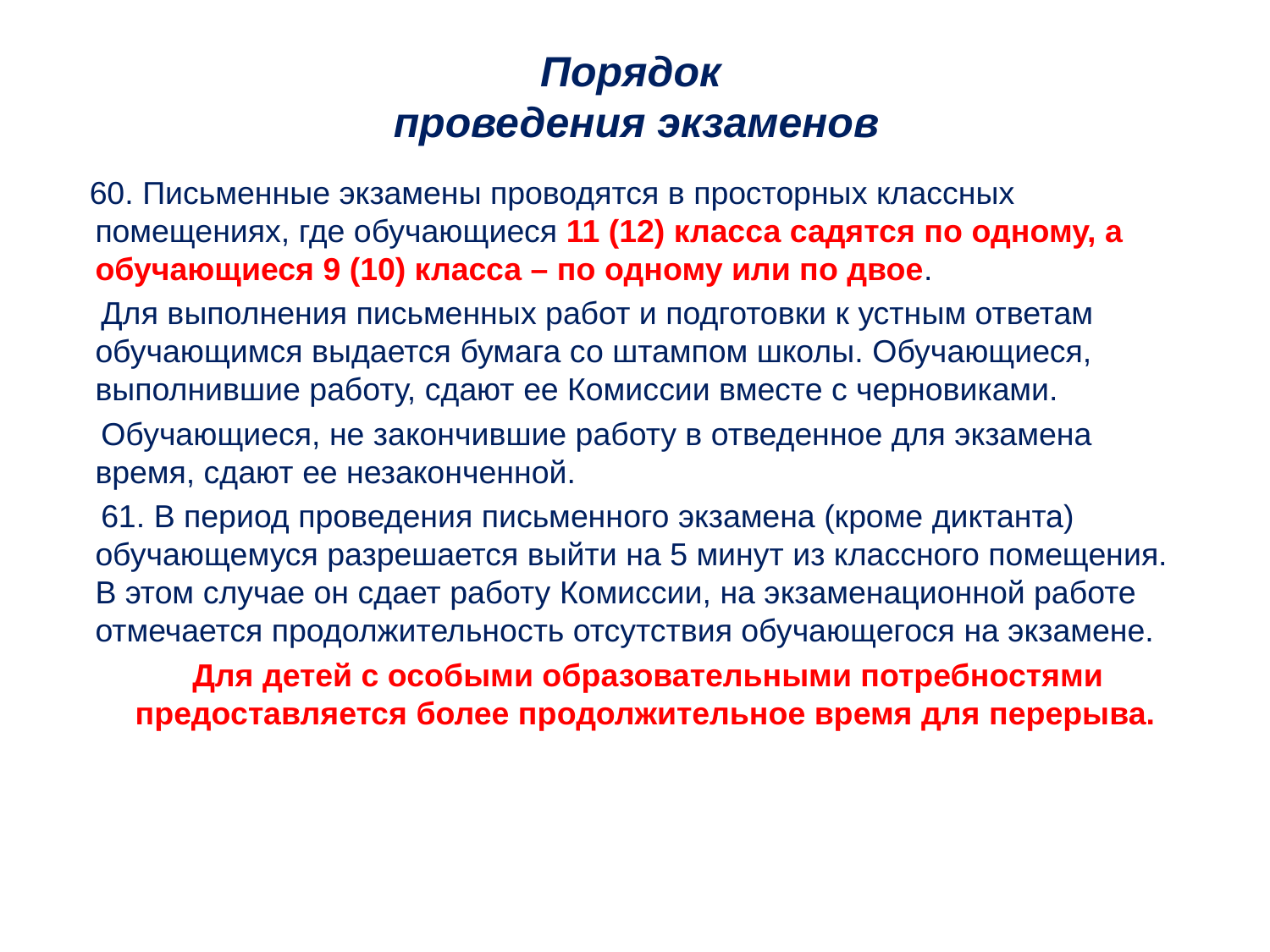

# Порядок проведения экзаменов
      60. Письменные экзамены проводятся в просторных классных помещениях, где обучающиеся 11 (12) класса садятся по одному, а обучающиеся 9 (10) класса – по одному или по двое.
      Для выполнения письменных работ и подготовки к устным ответам обучающимся выдается бумага со штампом школы. Обучающиеся, выполнившие работу, сдают ее Комиссии вместе с черновиками.
      Обучающиеся, не закончившие работу в отведенное для экзамена время, сдают ее незаконченной.
      61. В период проведения письменного экзамена (кроме диктанта) обучающемуся разрешается выйти на 5 минут из классного помещения. В этом случае он сдает работу Комиссии, на экзаменационной работе отмечается продолжительность отсутствия обучающегося на экзамене.
      Для детей с особыми образовательными потребностями предоставляется более продолжительное время для перерыва.